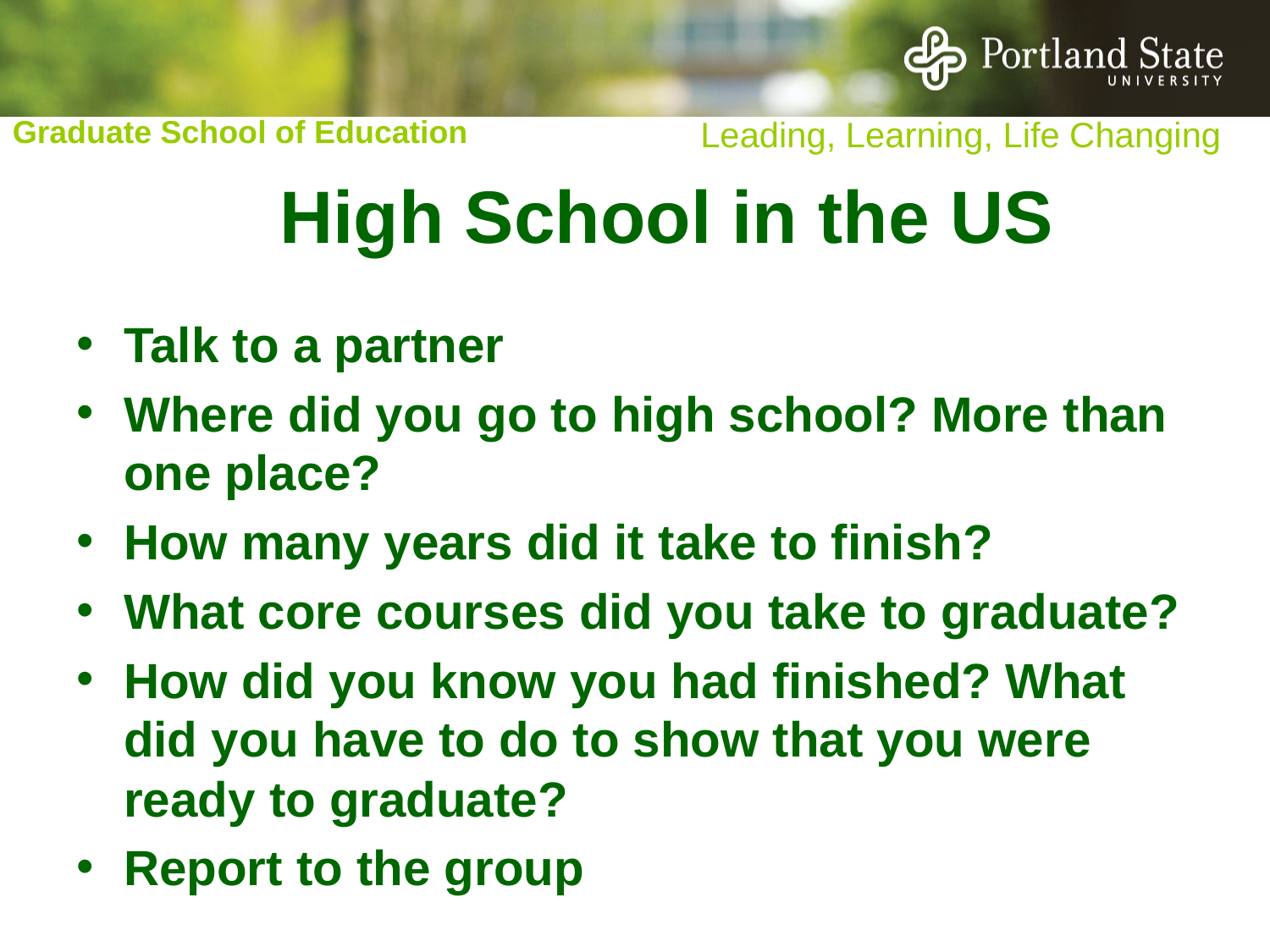

# High School in the US
Talk to a partner
Where did you go to high school? More than one place?
How many years did it take to finish?
What core courses did you take to graduate?
How did you know you had finished? What did you have to do to show that you were ready to graduate?
Report to the group